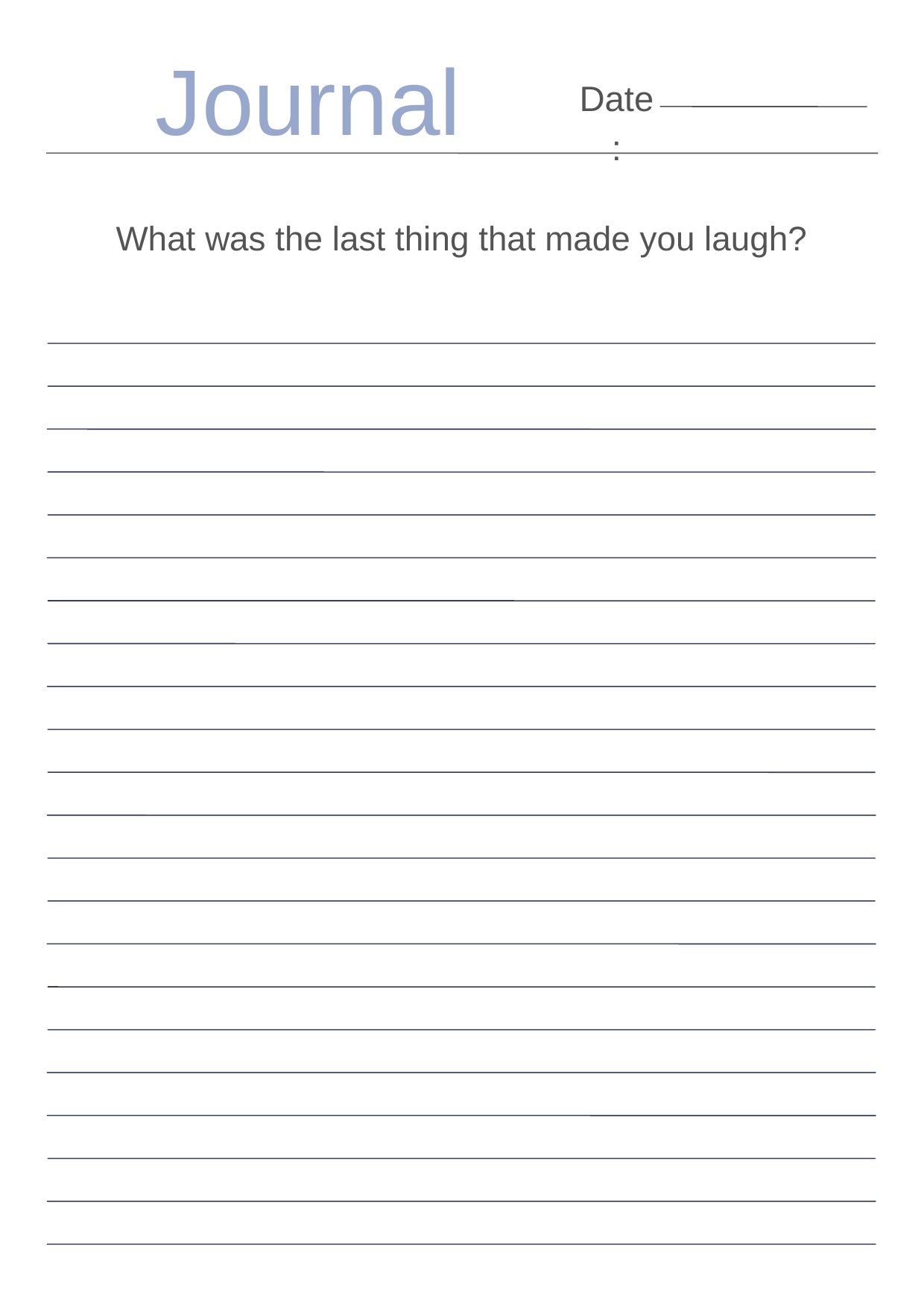

Journal
Date:

What was the last thing that made you laugh?